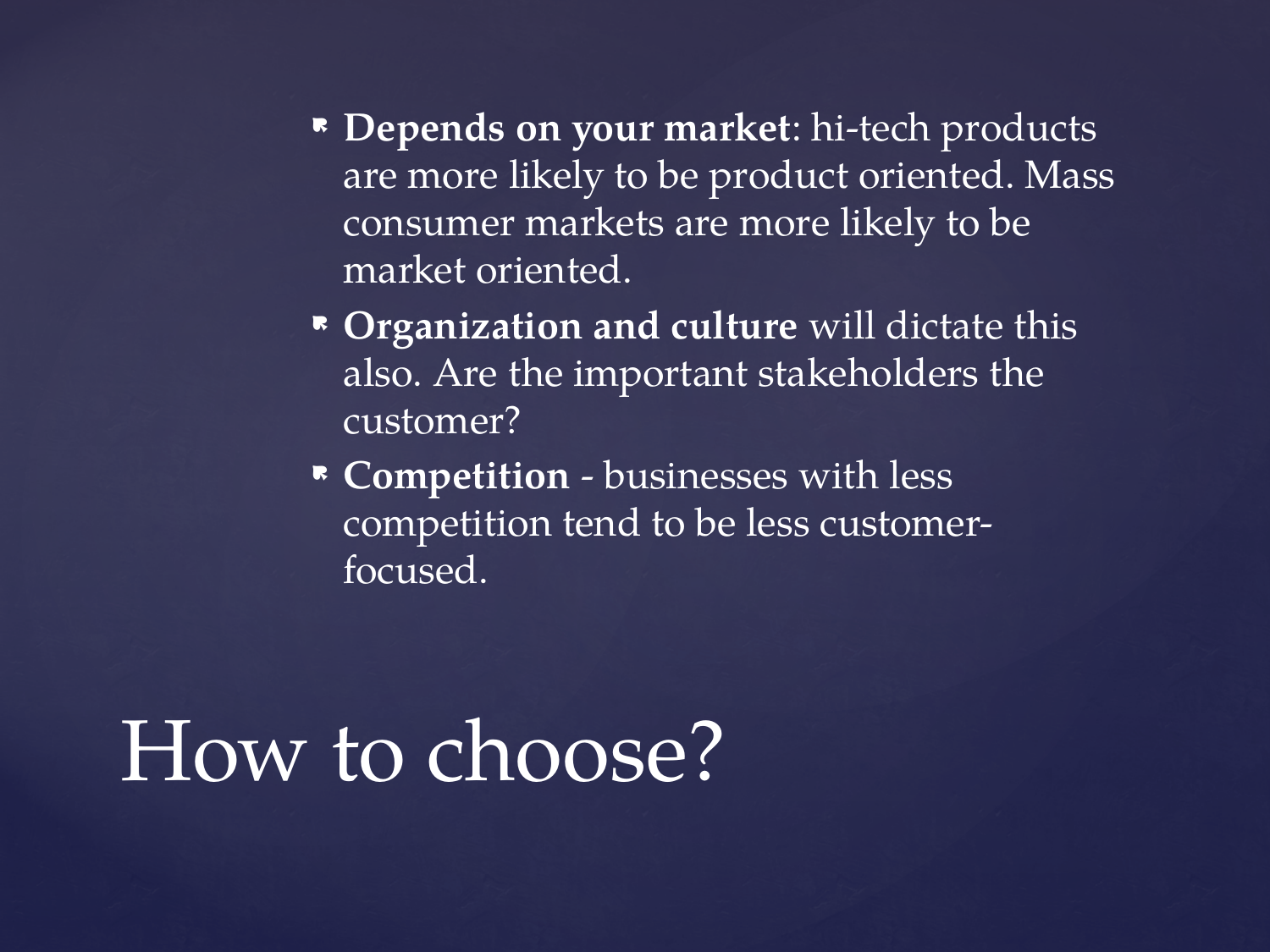

Depends on your market: hi-tech products are more likely to be product oriented. Mass consumer markets are more likely to be market oriented.
Organization and culture will dictate this also. Are the important stakeholders the customer?
Competition - businesses with less competition tend to be less customer-focused.

# How to choose?